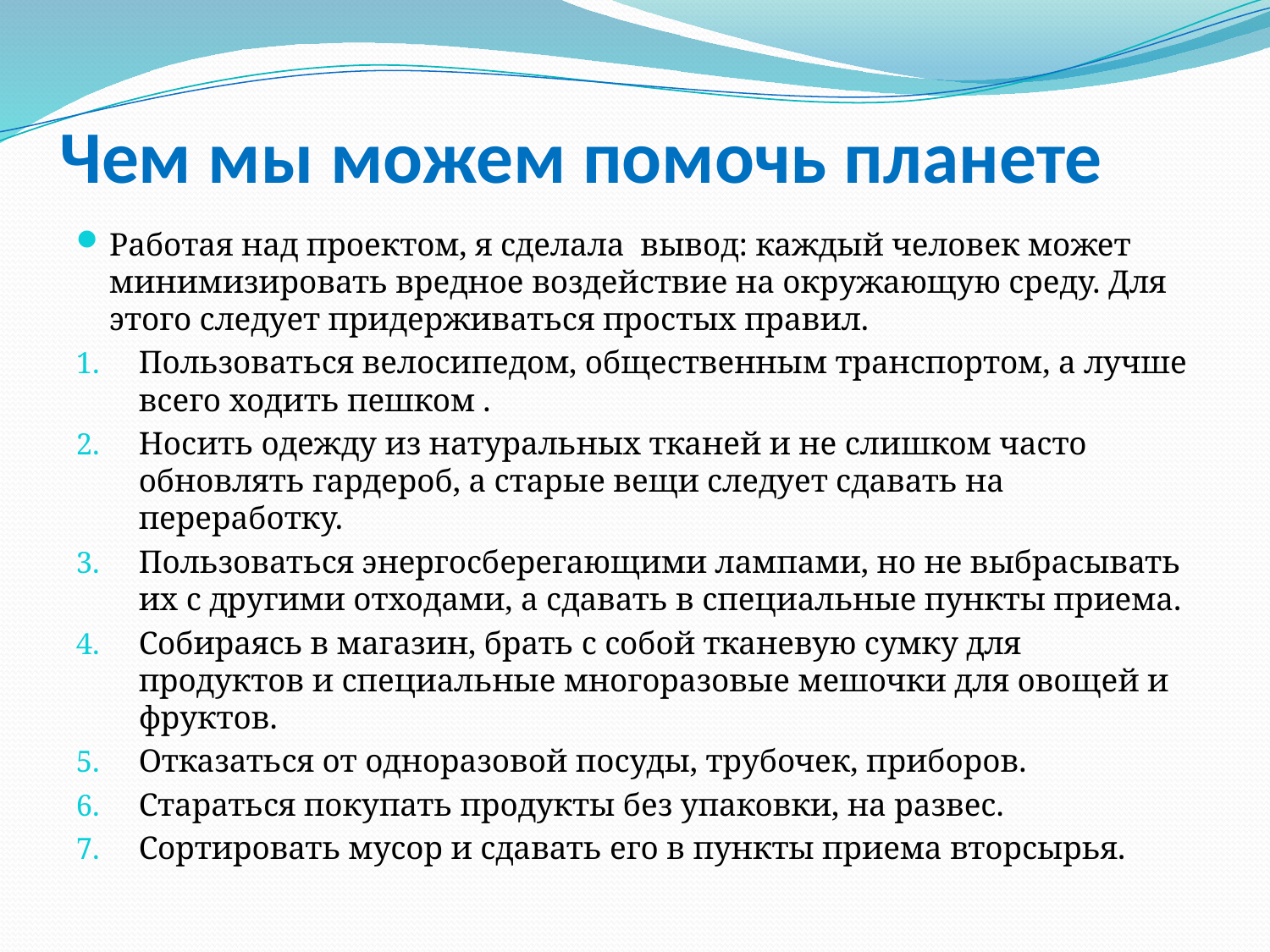

# Чем мы можем помочь планете
Работая над проектом, я сделала  вывод: каждый человек может минимизировать вредное воздействие на окружающую среду. Для этого следует придерживаться простых правил.
Пользоваться велосипедом, общественным транспортом, а лучше всего ходить пешком .
Носить одежду из натуральных тканей и не слишком часто обновлять гардероб, а старые вещи следует сдавать на переработку.
Пользоваться энергосберегающими лампами, но не выбрасывать их с другими отходами, а сдавать в специальные пункты приема.
Собираясь в магазин, брать с собой тканевую сумку для продуктов и специальные многоразовые мешочки для овощей и фруктов.
Отказаться от одноразовой посуды, трубочек, приборов.
Стараться покупать продукты без упаковки, на развес.
Сортировать мусор и сдавать его в пункты приема вторсырья.